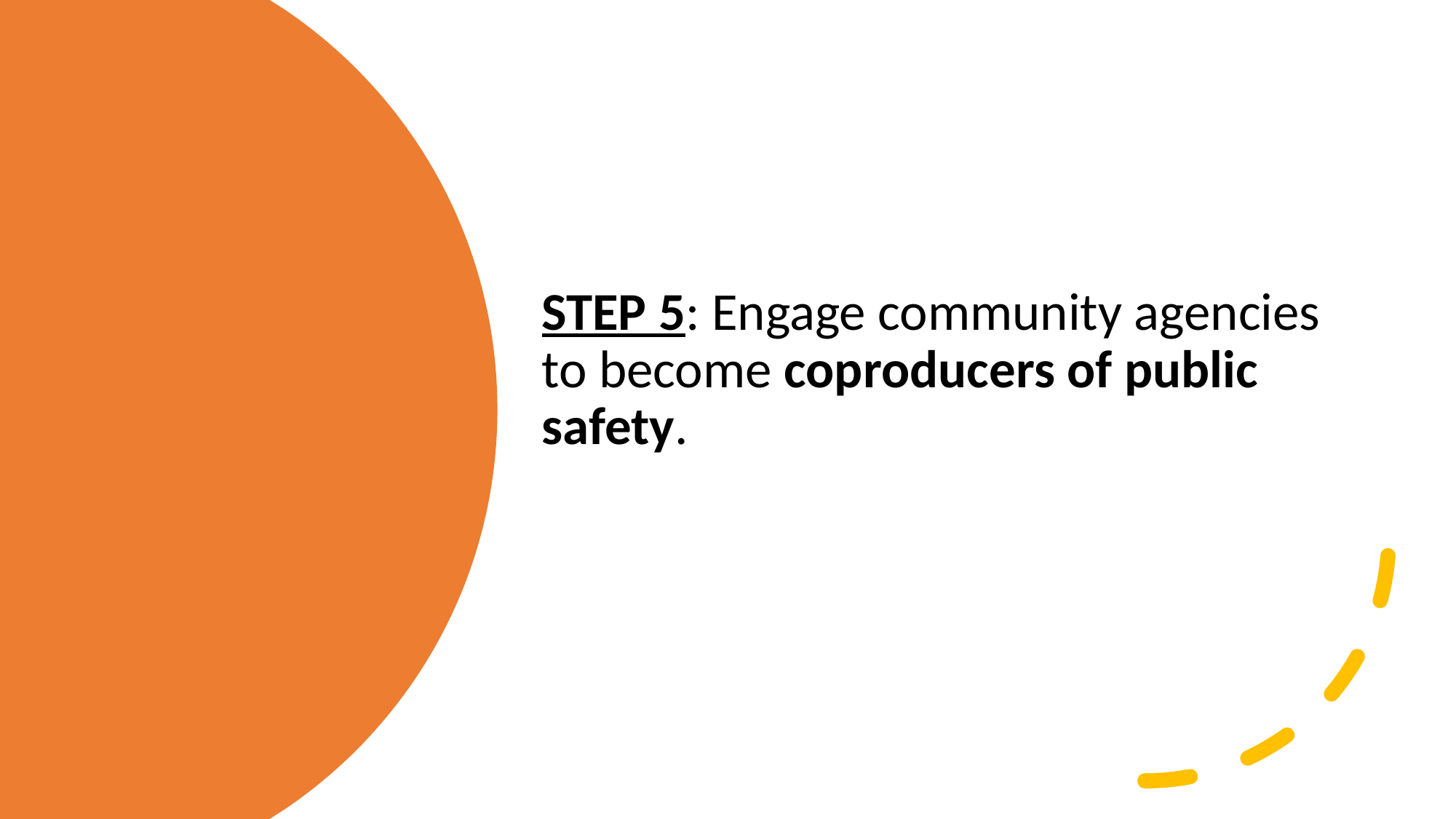

STEP 5: Engage community agencies to become coproducers of public safety.